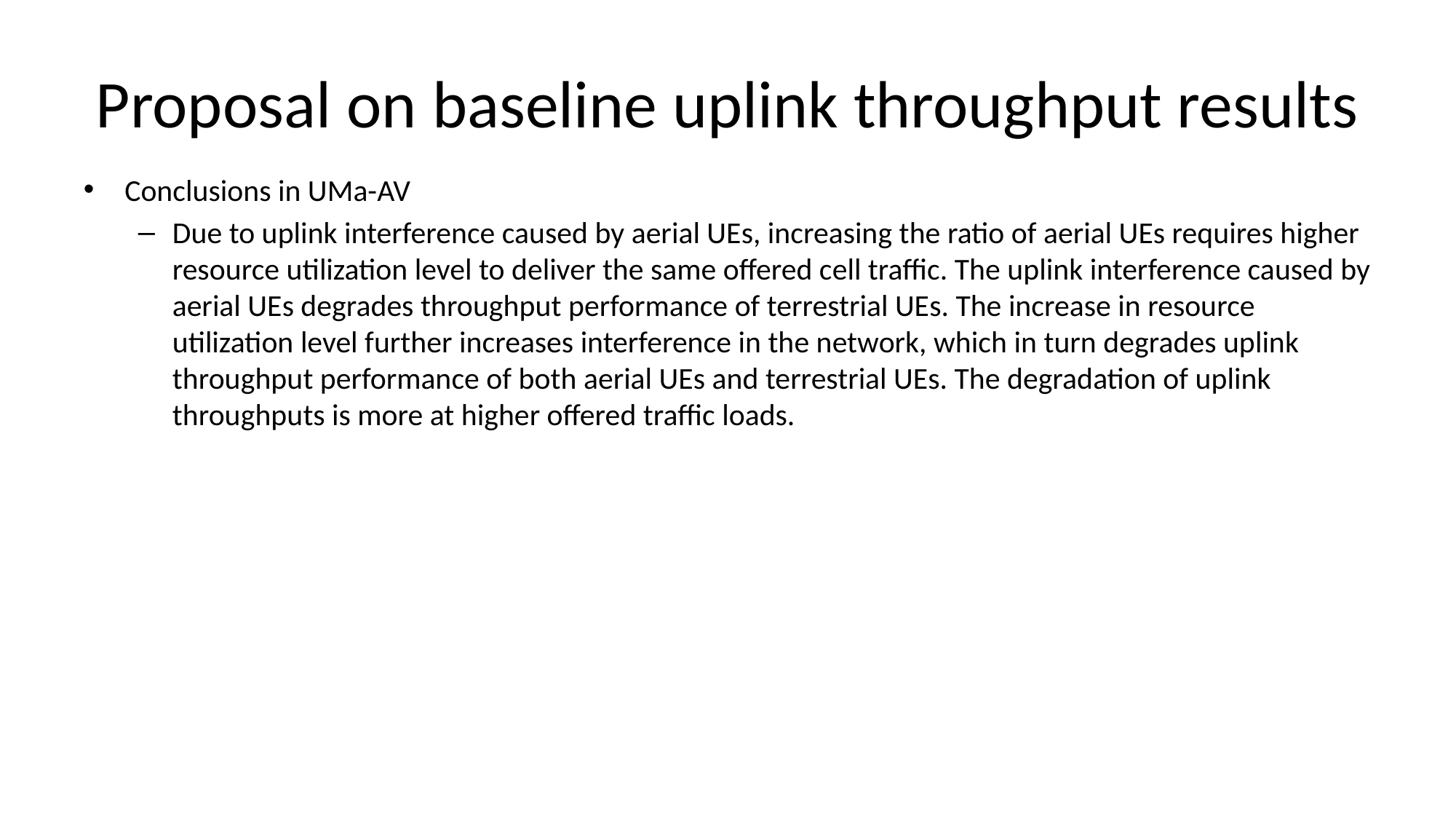

# Proposal on baseline uplink throughput results
Conclusions in UMa-AV
Due to uplink interference caused by aerial UEs, increasing the ratio of aerial UEs requires higher resource utilization level to deliver the same offered cell traffic. The uplink interference caused by aerial UEs degrades throughput performance of terrestrial UEs. The increase in resource utilization level further increases interference in the network, which in turn degrades uplink throughput performance of both aerial UEs and terrestrial UEs. The degradation of uplink throughputs is more at higher offered traffic loads.